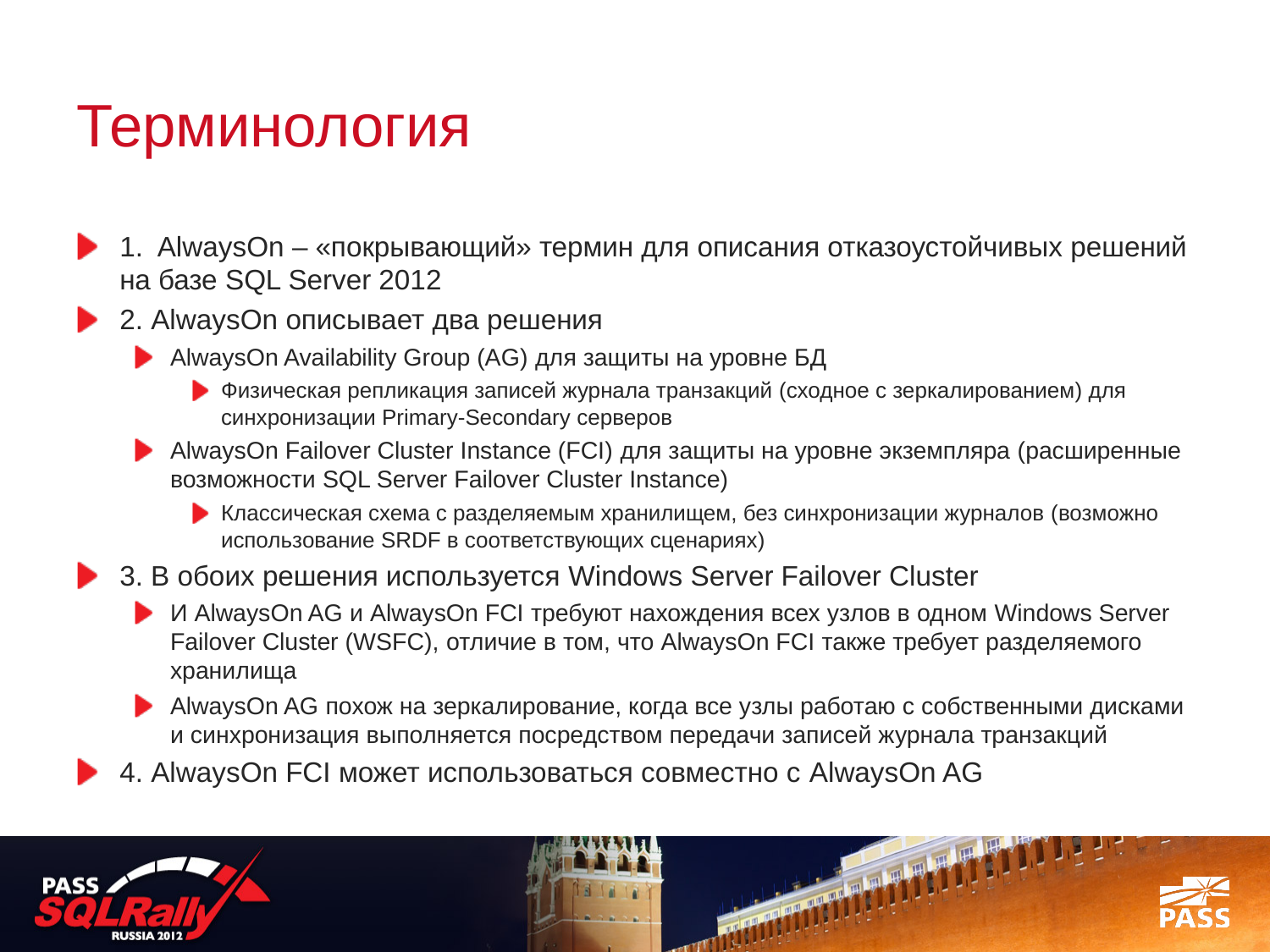

# Терминология
1.  AlwaysOn – «покрывающий» термин для описания отказоустойчивых решений на базе SQL Server 2012
2. AlwaysOn описывает два решения
AlwaysOn Availability Group (AG) для защиты на уровне БД
Физическая репликация записей журнала транзакций (сходное с зеркалированием) для синхронизации Primary-Secondary серверов
AlwaysOn Failover Cluster Instance (FCI) для защиты на уровне экземпляра (расширенные возможности SQL Server Failover Cluster Instance)
Классическая схема с разделяемым хранилищем, без синхронизации журналов (возможно использование SRDF в соответствующих сценариях)
3. В обоих решения используется Windows Server Failover Cluster
И AlwaysOn AG и AlwaysOn FCI требуют нахождения всех узлов в одном Windows Server Failover Cluster (WSFC), отличие в том, что AlwaysOn FCI также требует разделяемого хранилища
AlwaysOn AG похож на зеркалирование, когда все узлы работаю с собственными дисками и синхронизация выполняется посредством передачи записей журнала транзакций
4. AlwaysOn FCI может использоваться совместно с AlwaysOn AG